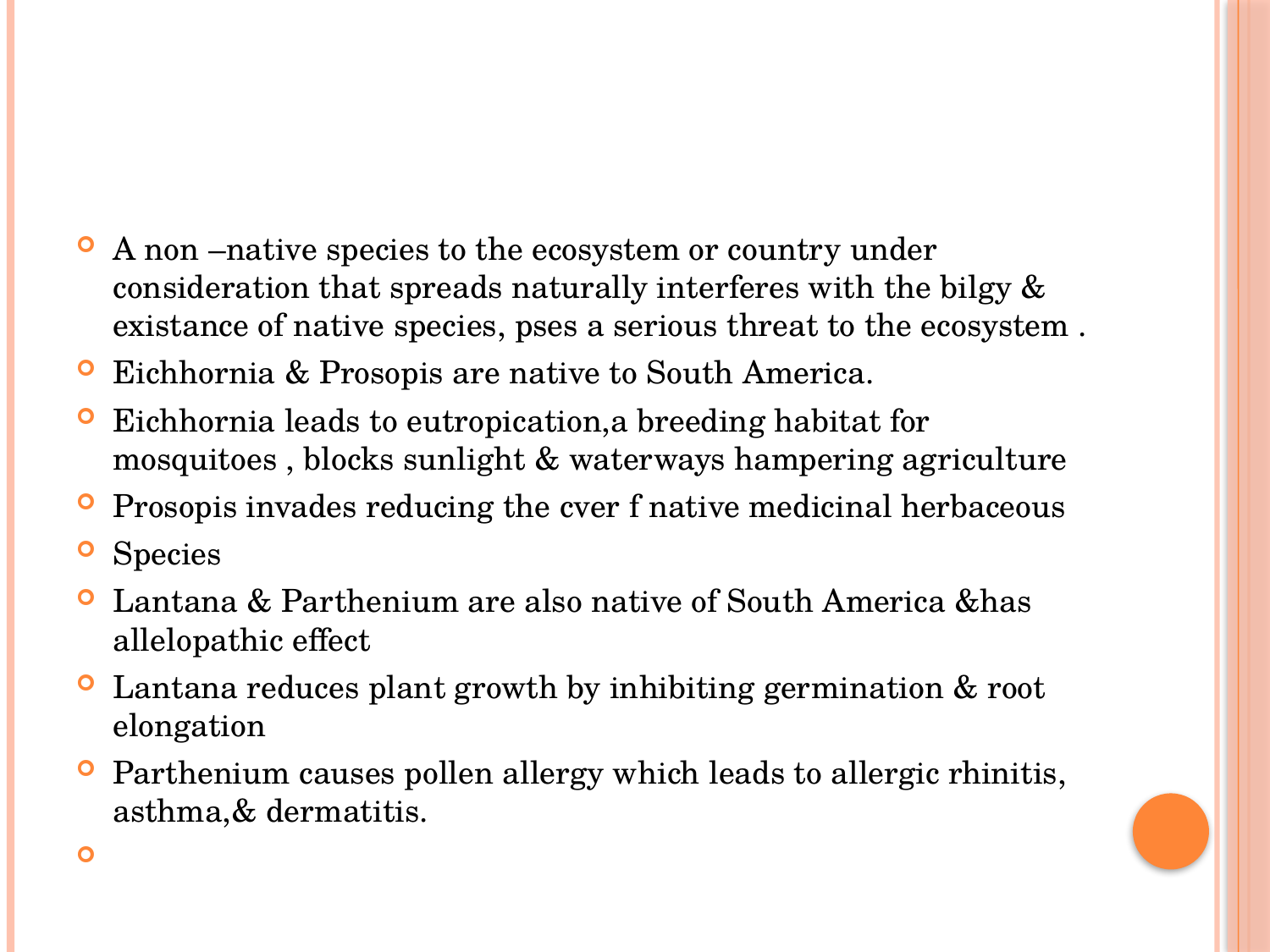

#
A non –native species to the ecosystem or country under consideration that spreads naturally interferes with the bilgy & existance of native species, pses a serious threat to the ecosystem .
Eichhornia & Prosopis are native to South America.
Eichhornia leads to eutropication,a breeding habitat for mosquitoes , blocks sunlight & waterways hampering agriculture
Prosopis invades reducing the cver f native medicinal herbaceous
Species
Lantana & Parthenium are also native of South America &has allelopathic effect
Lantana reduces plant growth by inhibiting germination & root elongation
Parthenium causes pollen allergy which leads to allergic rhinitis, asthma,& dermatitis.